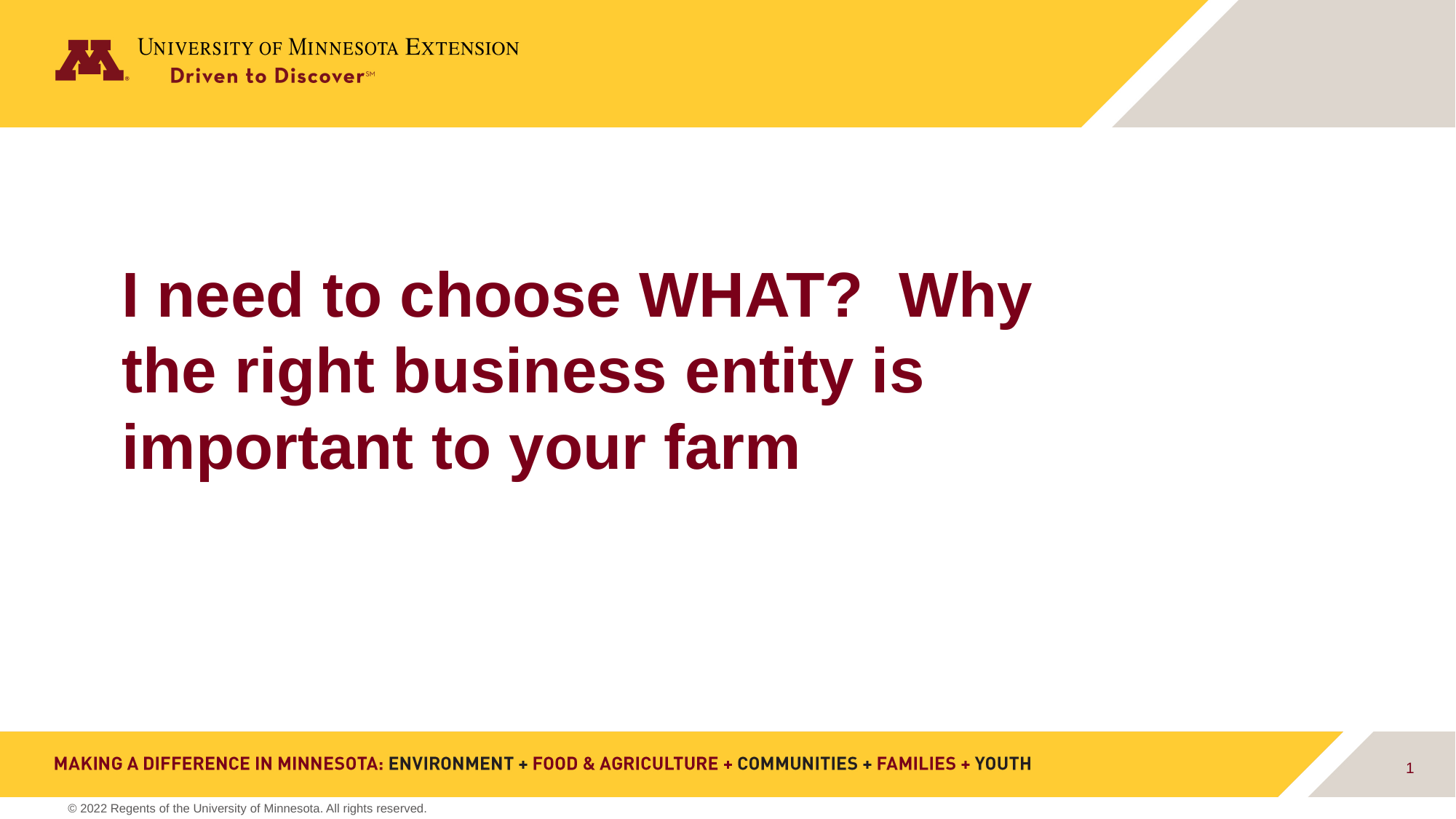

# I need to choose WHAT?  Why the right business entity is important to your farm